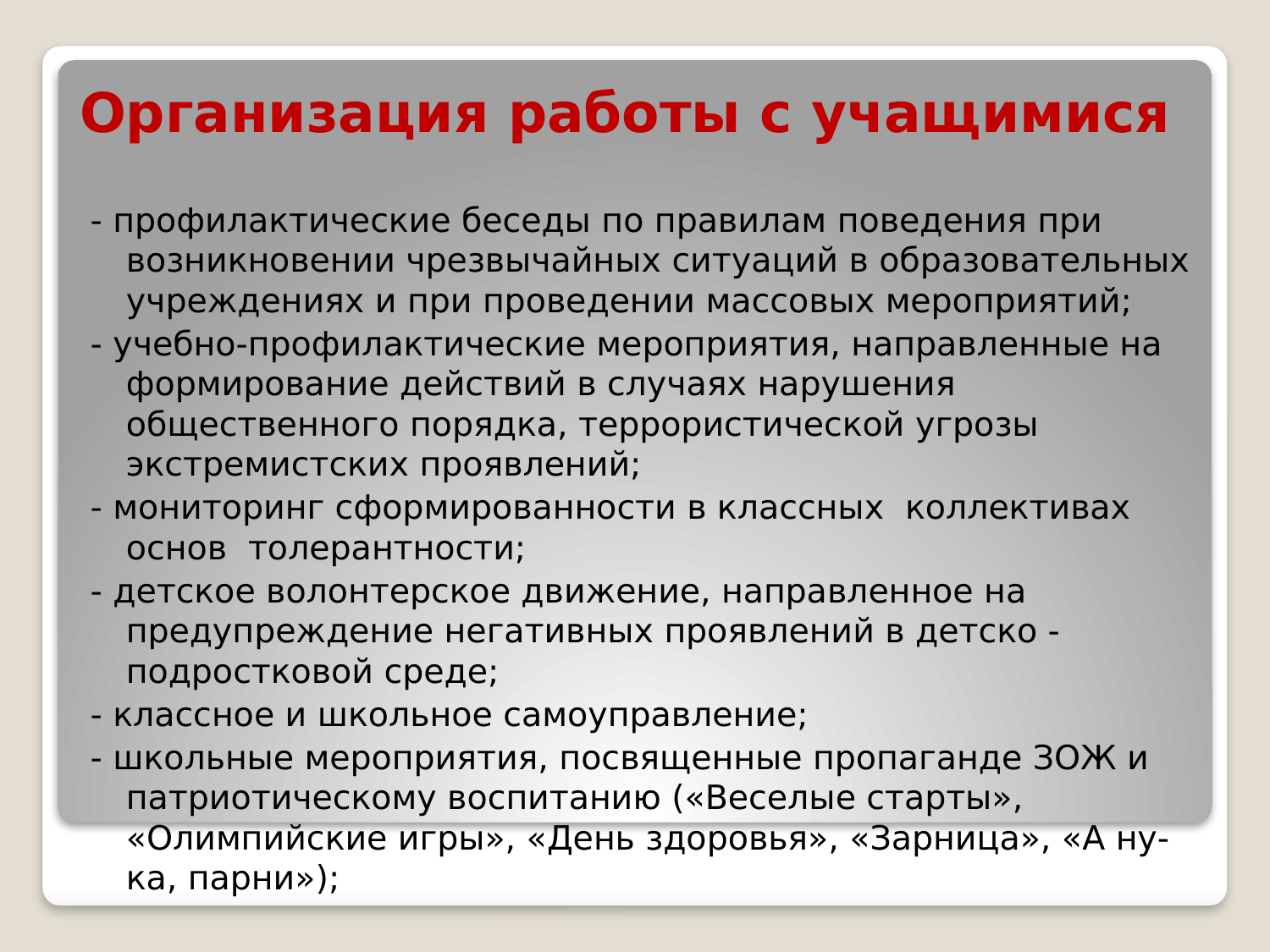

# Организация работы с учащимися
- профилактические беседы по правилам поведения при возникновении чрезвычайных ситуаций в образовательных учреждениях и при проведении массовых мероприятий;
- учебно-профилактические мероприятия, направленные на формирование действий в случаях нарушения  общественного порядка, террористической угрозы экстремистских проявлений;
- мониторинг сформированности в классных  коллективах основ  толерантности;
- детское волонтерское движение, направленное на предупреждение негативных проявлений в детско -подростковой среде;
- классное и школьное самоуправление;
- школьные мероприятия, посвященные пропаганде ЗОЖ и патриотическому воспитанию («Веселые старты», «Олимпийские игры», «День здоровья», «Зарница», «А ну-ка, парни»);